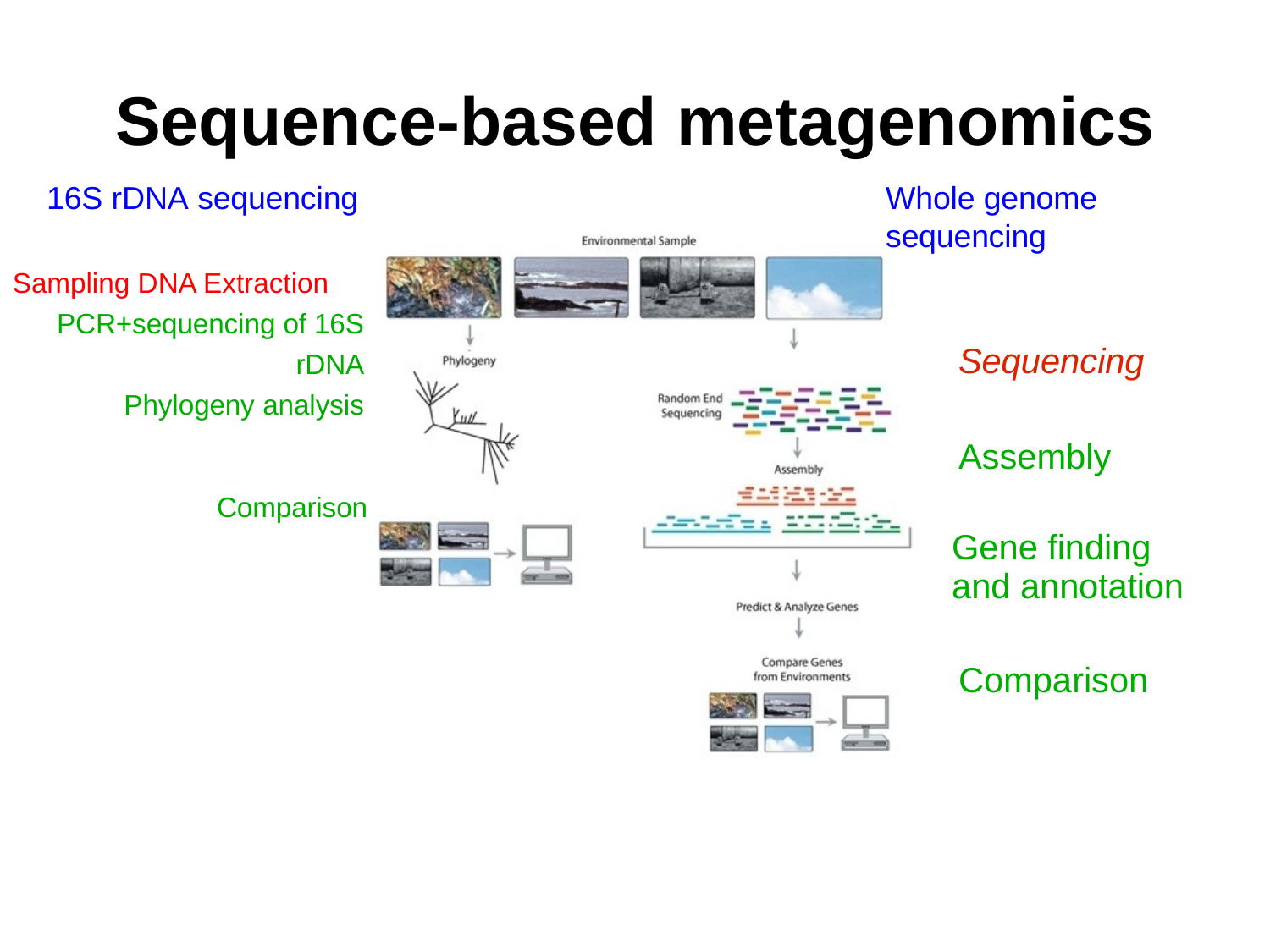

# Sequence-based metagenomics
16S rDNA sequencing
Whole genome sequencing

Sampling DNA Extraction
PCR+sequencing of 16S rDNA
Phylogeny analysis

Comparison

Sequencing

Assembly

Gene finding  and annotation

Comparison